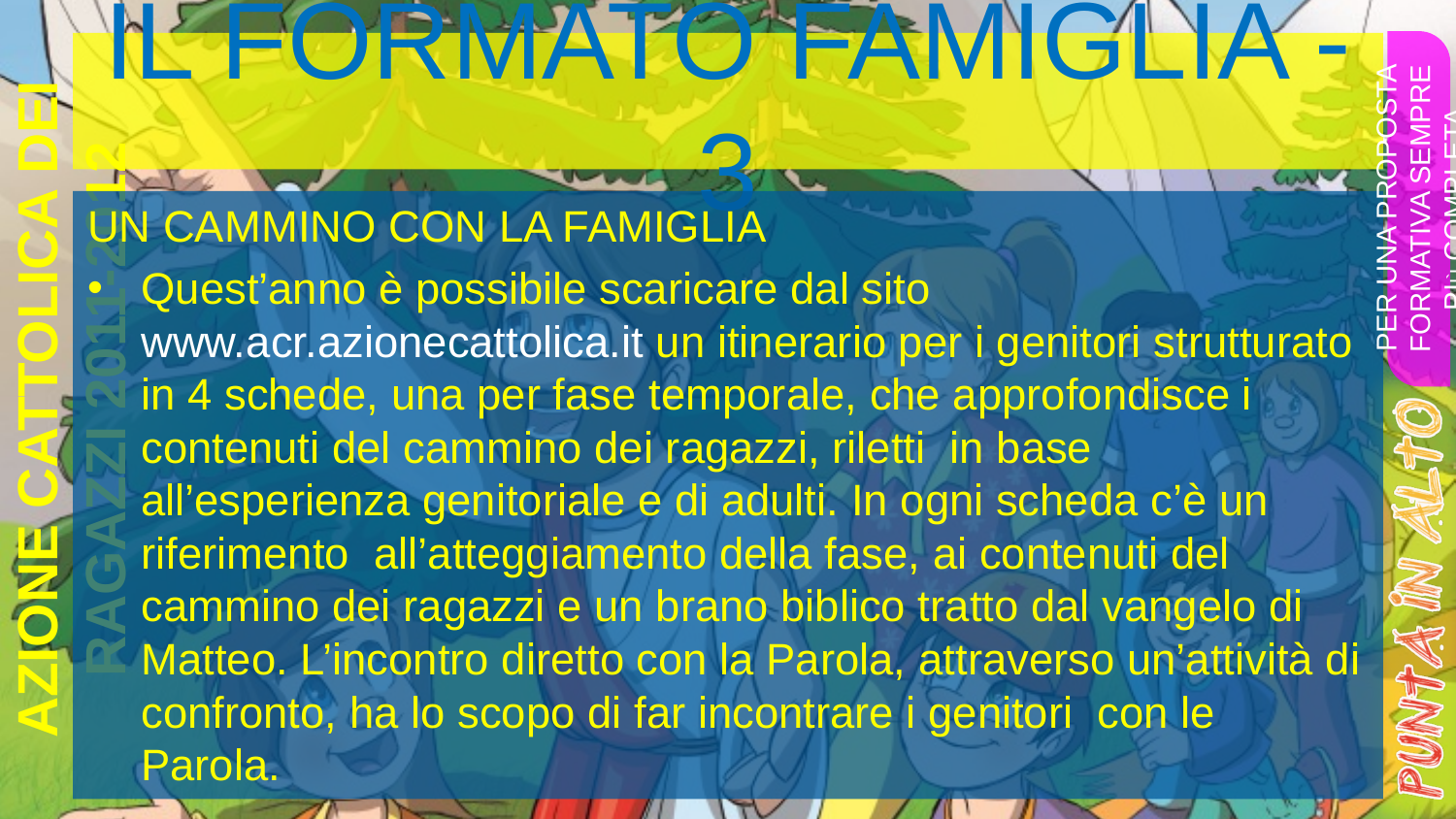

# IL FORMATO FAMIGLIA - 3
PER UNA PROPOSTA FORMATIVA SEMPRE PIÙ COMPLETA
UN CAMMINO CON LA FAMIGLIA
Quest’anno è possibile scaricare dal sito www.acr.azionecattolica.it un itinerario per i genitori strutturato in 4 schede, una per fase temporale, che approfondisce i contenuti del cammino dei ragazzi, riletti  in base all’esperienza genitoriale e di adulti. In ogni scheda c’è un riferimento  all’atteggiamento della fase, ai contenuti del cammino dei ragazzi e un brano biblico tratto dal vangelo di Matteo. L’incontro diretto con la Parola, attraverso un’attività di confronto, ha lo scopo di far incontrare i genitori  con le Parola.